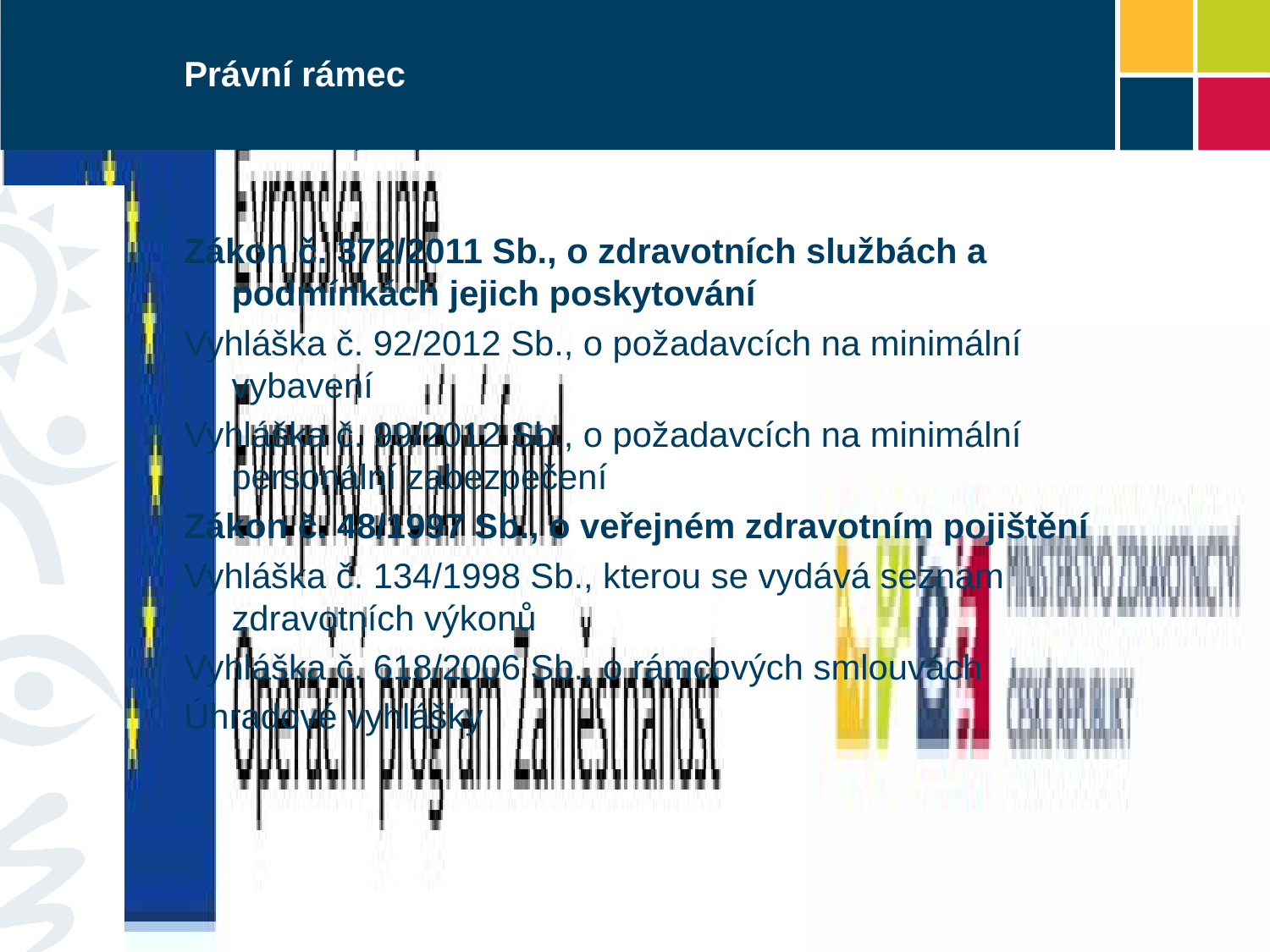

# Právní rámec
Zákon č. 372/2011 Sb., o zdravotních službách a podmínkách jejich poskytování
Vyhláška č. 92/2012 Sb., o požadavcích na minimální vybavení
Vyhláška č. 99/2012 Sb., o požadavcích na minimální personální zabezpečení
Zákon č. 48/1997 Sb., o veřejném zdravotním pojištění
Vyhláška č. 134/1998 Sb., kterou se vydává seznam zdravotních výkonů
Vyhláška č. 618/2006 Sb., o rámcových smlouvách
Úhradové vyhlášky